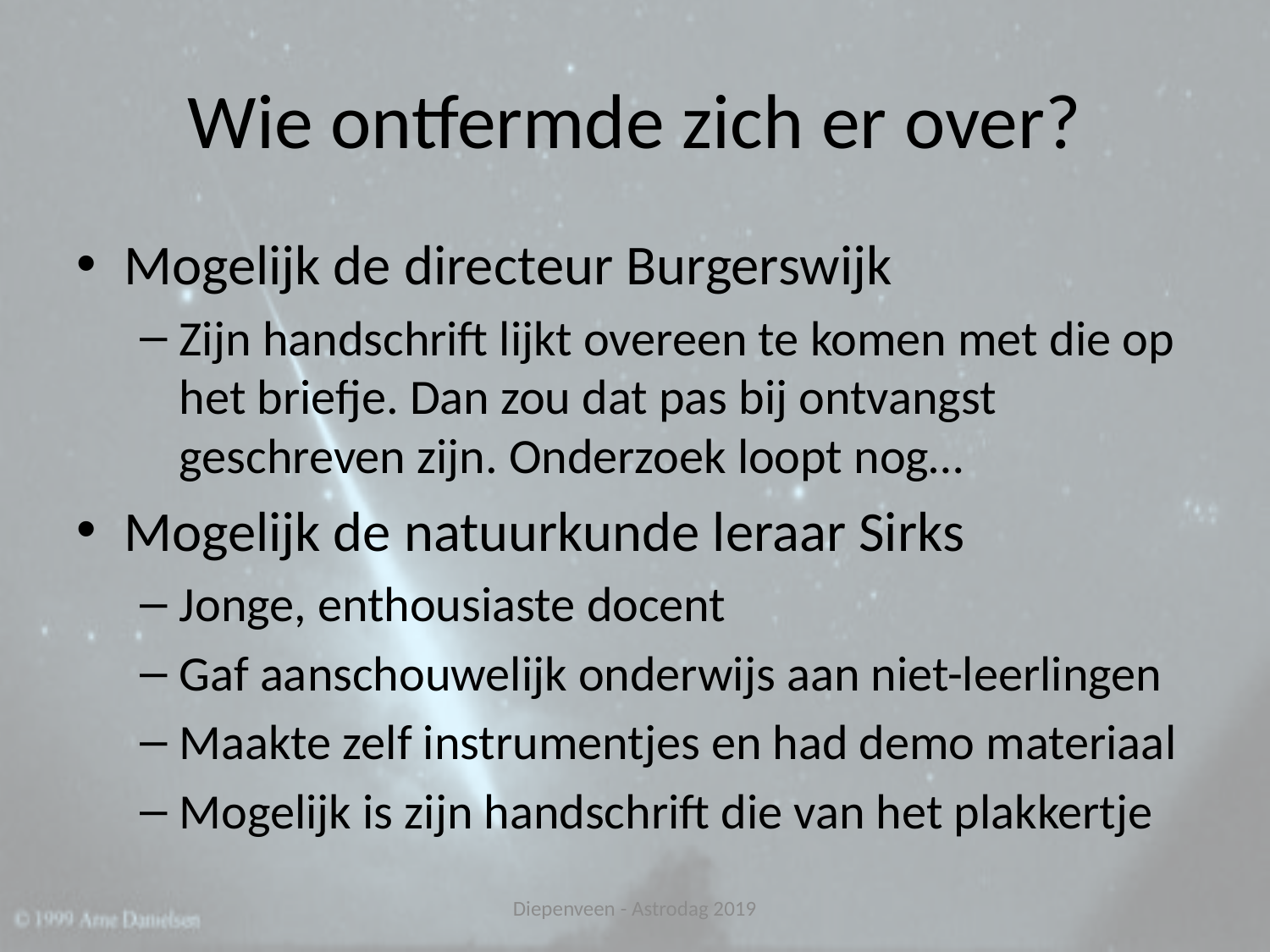

# Wie ontfermde zich er over?
Mogelijk de directeur Burgerswijk
Zijn handschrift lijkt overeen te komen met die op het briefje. Dan zou dat pas bij ontvangst geschreven zijn. Onderzoek loopt nog…
Mogelijk de natuurkunde leraar Sirks
Jonge, enthousiaste docent
Gaf aanschouwelijk onderwijs aan niet-leerlingen
Maakte zelf instrumentjes en had demo materiaal
Mogelijk is zijn handschrift die van het plakkertje
Diepenveen - Astrodag 2019